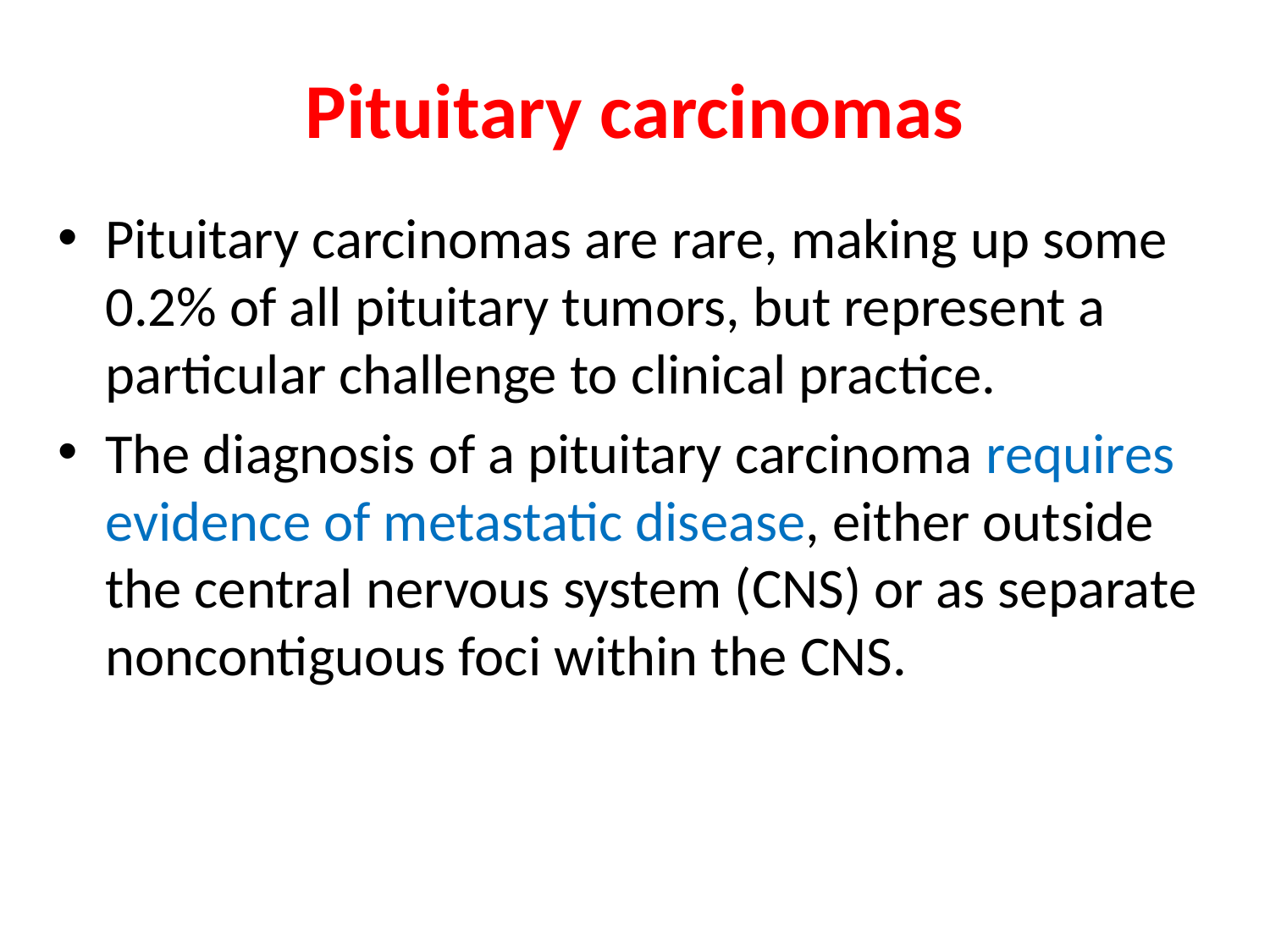

# Pituitary carcinomas
Pituitary carcinomas are rare, making up some 0.2% of all pituitary tumors, but represent a particular challenge to clinical practice.
The diagnosis of a pituitary carcinoma requires evidence of metastatic disease, either outside the central nervous system (CNS) or as separate noncontiguous foci within the CNS.